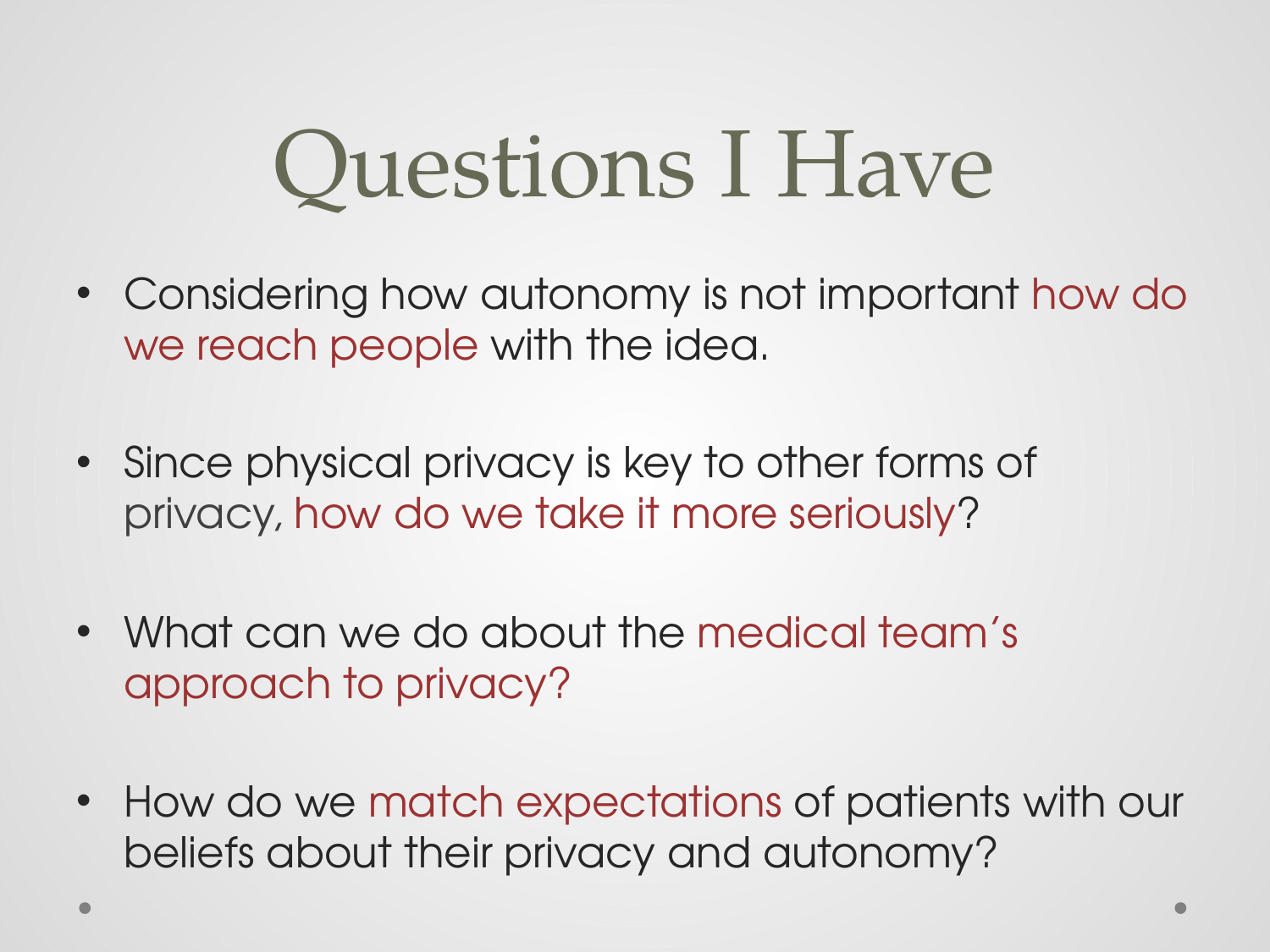

# Questions I Have
Considering how autonomy is not important how do we reach people with the idea.

Since physical privacy is key to other forms of privacy, how do we take it more seriously?

What can we do about the medical team’s approach to privacy?

How do we match expectations of patients with our beliefs about their privacy and autonomy?